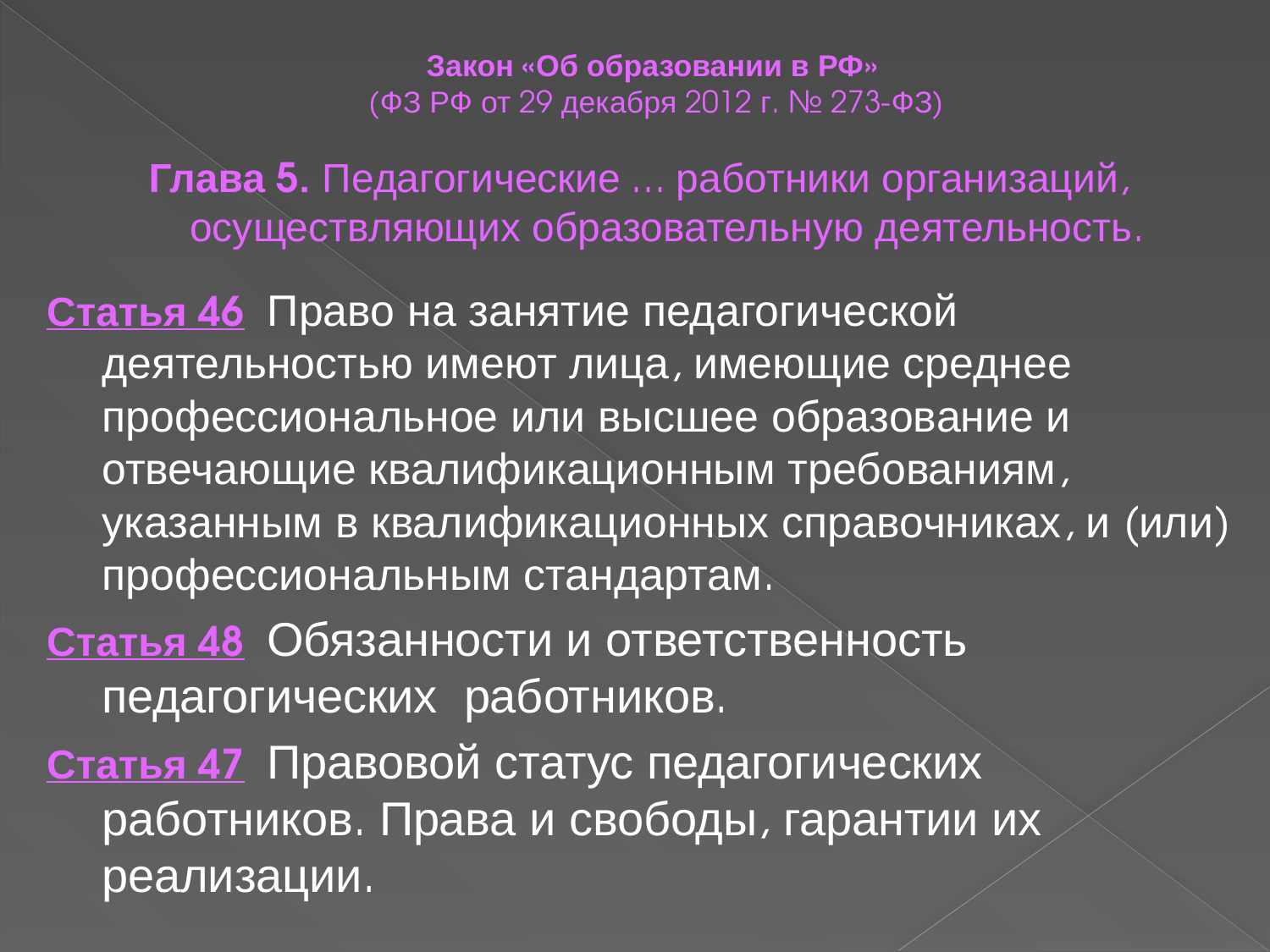

Закон «Об образовании в РФ»
(ФЗ РФ от 29 декабря 2012 г. № 273-ФЗ)
Глава 5. Педагогические … работники организаций, осуществляющих образовательную деятельность.

Статья 46  Право на занятие педагогической деятельностью имеют лица, имеющие среднее профессиональное или высшее образование и отвечающие квалификационным требованиям, указанным в квалификационных справочниках, и (или) профессиональным стандартам.
Статья 48  Обязанности и ответственность  педагогических  работников.
Статья 47  Правовой статус педагогических работников. Права и свободы, гарантии их реализации.